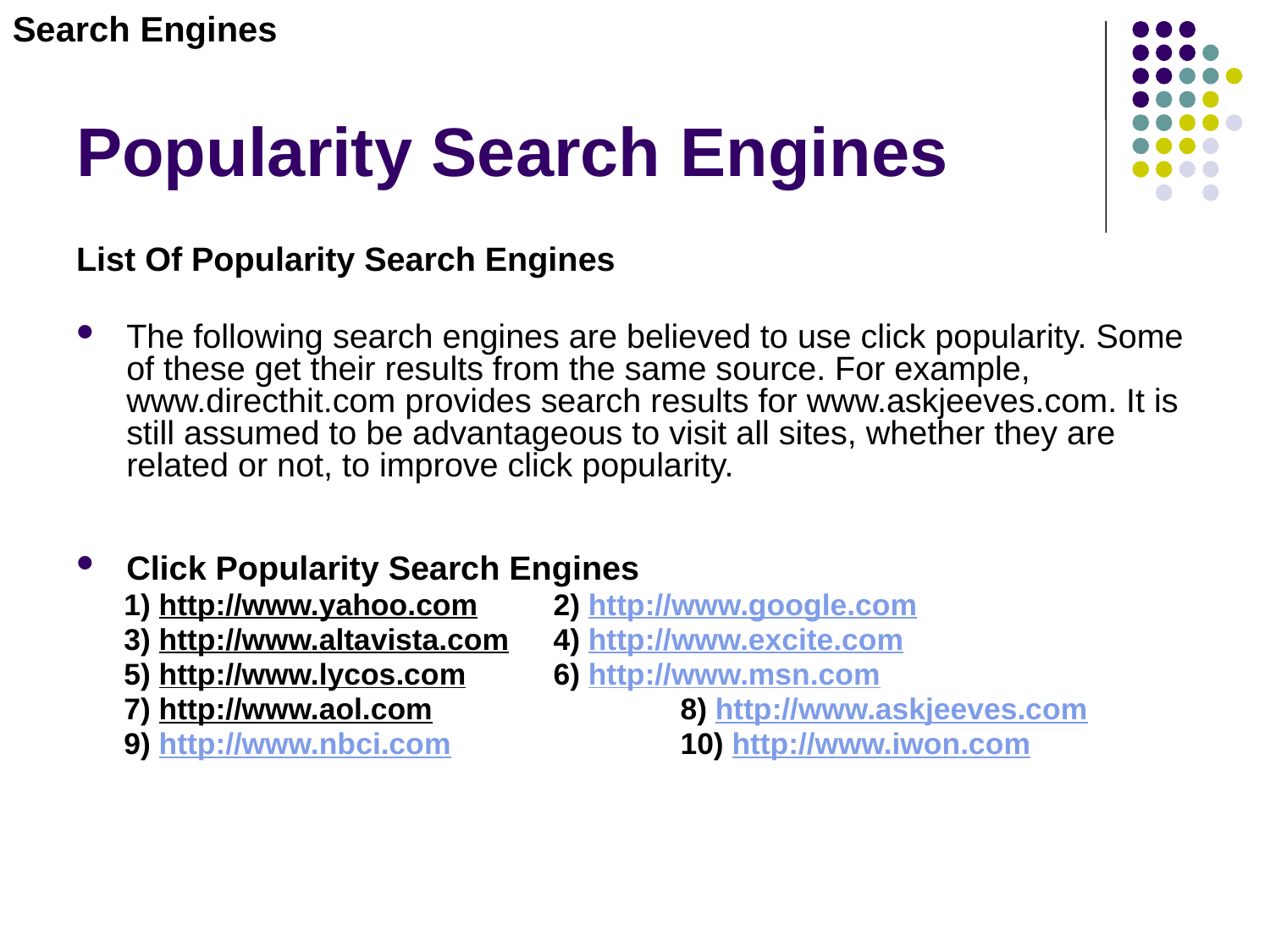

Search Engines
# Popularity Search Engines
List Of Popularity Search Engines

The following search engines are believed to use click popularity. Some of these get their results from the same source. For example, www.directhit.com provides search results for www.askjeeves.com. It is still assumed to be advantageous to visit all sites, whether they are related or not, to improve click popularity.
Click Popularity Search Engines
1) http://www.yahoo.com  	2) http://www.google.com
3) http://www.altavista.com  	4) http://www.excite.com
5) http://www.lycos.com  	6) http://www.msn.com
7) http://www.aol.com  		8) http://www.askjeeves.com
9) http://www.nbci.com		10) http://www.iwon.com